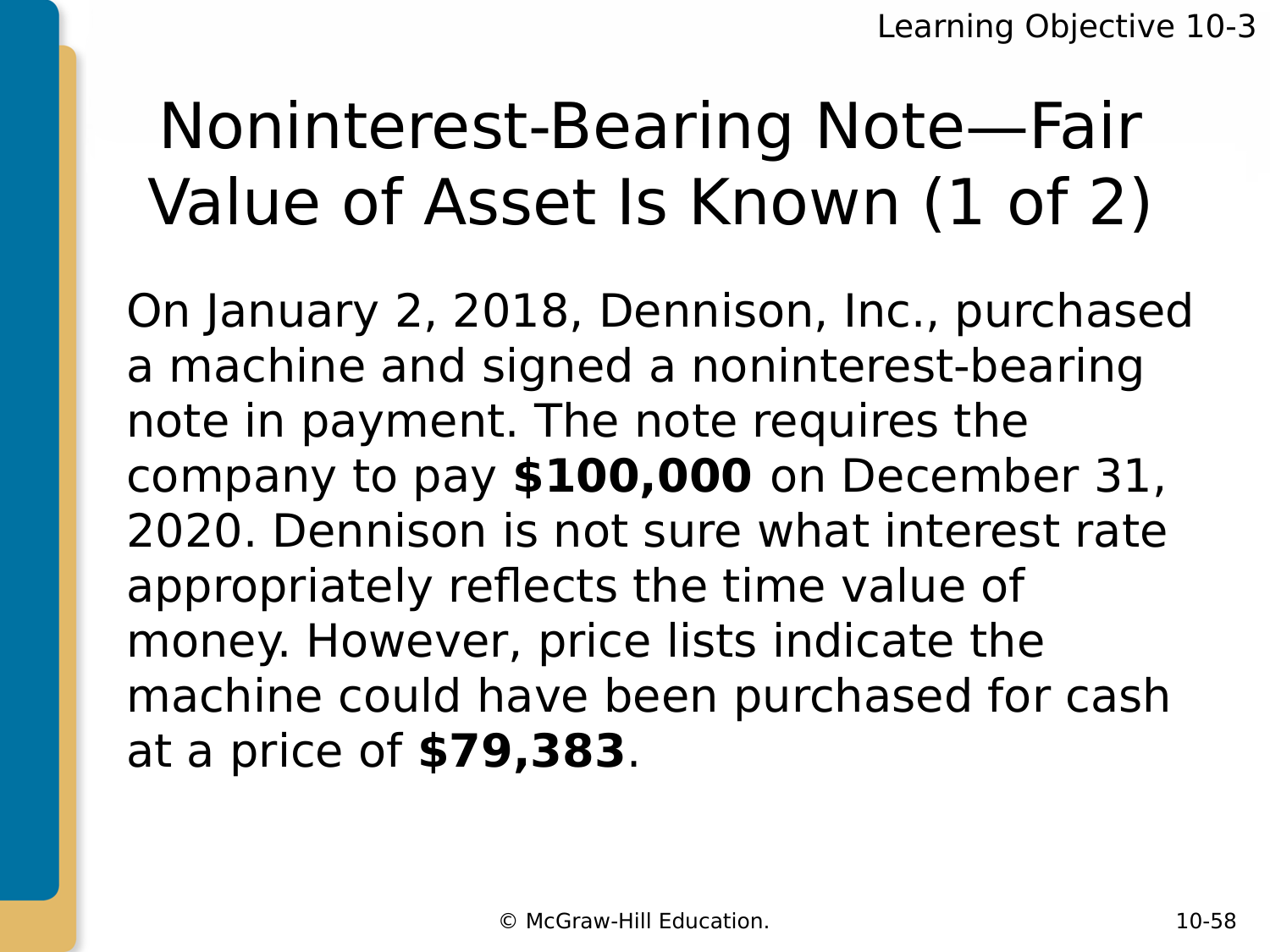

Learning Objective 10-3
# Noninterest-Bearing Note—Fair Value of Asset Is Known (1 of 2)
On January 2, 2018, Dennison, Inc., purchased a machine and signed a noninterest-bearing note in payment. The note requires the company to pay $100,000 on December 31, 2020. Dennison is not sure what interest rate appropriately reflects the time value of money. However, price lists indicate the machine could have been purchased for cash at a price of $79,383.